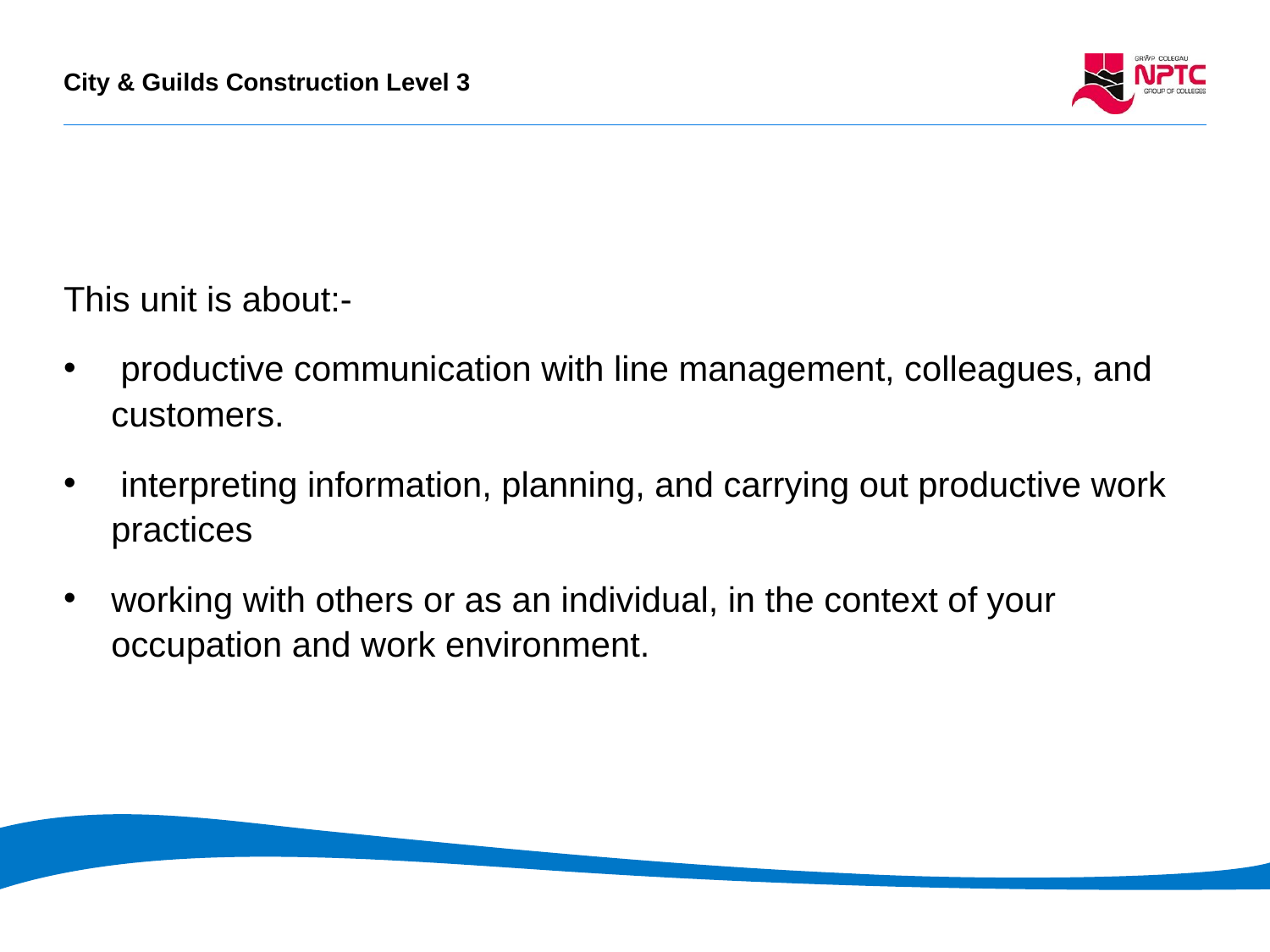

This unit is about:-
 productive communication with line management, colleagues, and customers.
 interpreting information, planning, and carrying out productive work practices
working with others or as an individual, in the context of your occupation and work environment.